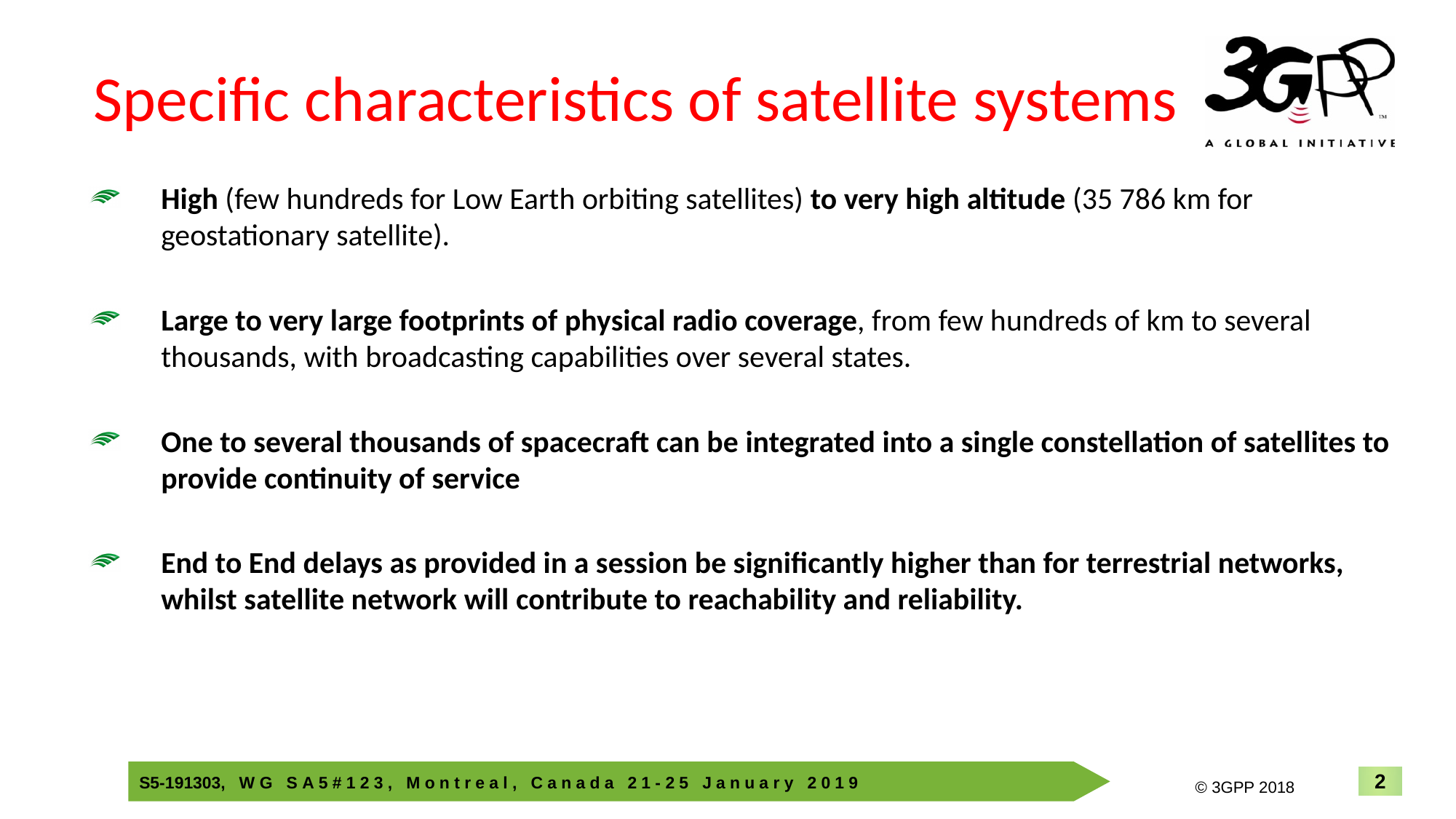

# Specific characteristics of satellite systems
High (few hundreds for Low Earth orbiting satellites) to very high altitude (35 786 km for geostationary satellite).

Large to very large footprints of physical radio coverage, from few hundreds of km to several thousands, with broadcasting capabilities over several states.

One to several thousands of spacecraft can be integrated into a single constellation of satellites to provide continuity of service

End to End delays as provided in a session be significantly higher than for terrestrial networks, whilst satellite network will contribute to reachability and reliability.